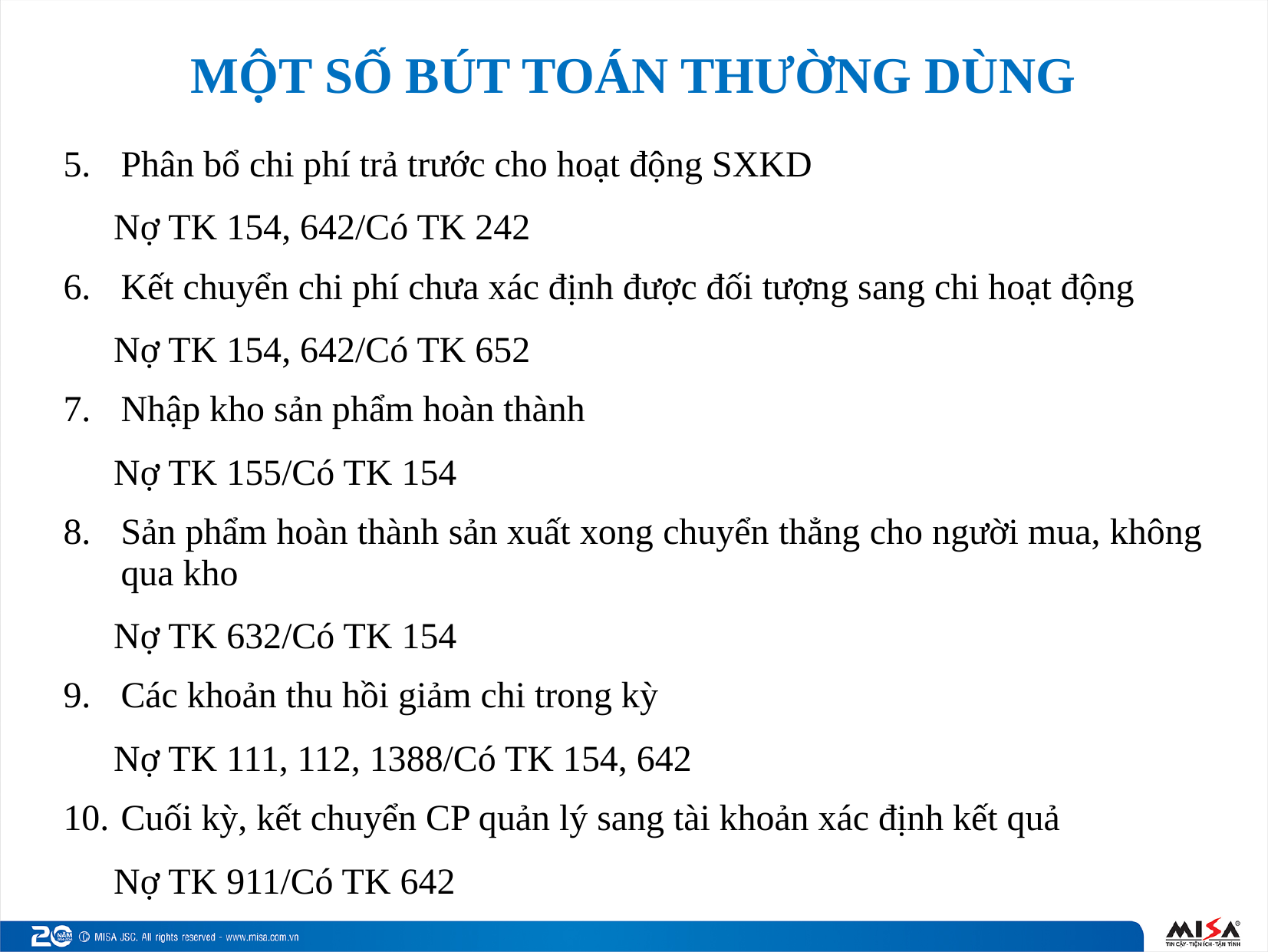

# MỘT SỐ BÚT TOÁN THƯỜNG DÙNG
Phân bổ chi phí trả trước cho hoạt động SXKD
Nợ TK 154, 642/Có TK 242
Kết chuyển chi phí chưa xác định được đối tượng sang chi hoạt động
Nợ TK 154, 642/Có TK 652
Nhập kho sản phẩm hoàn thành
Nợ TK 155/Có TK 154
Sản phẩm hoàn thành sản xuất xong chuyển thẳng cho người mua, không qua kho
Nợ TK 632/Có TK 154
Các khoản thu hồi giảm chi trong kỳ
Nợ TK 111, 112, 1388/Có TK 154, 642
Cuối kỳ, kết chuyển CP quản lý sang tài khoản xác định kết quả
Nợ TK 911/Có TK 642